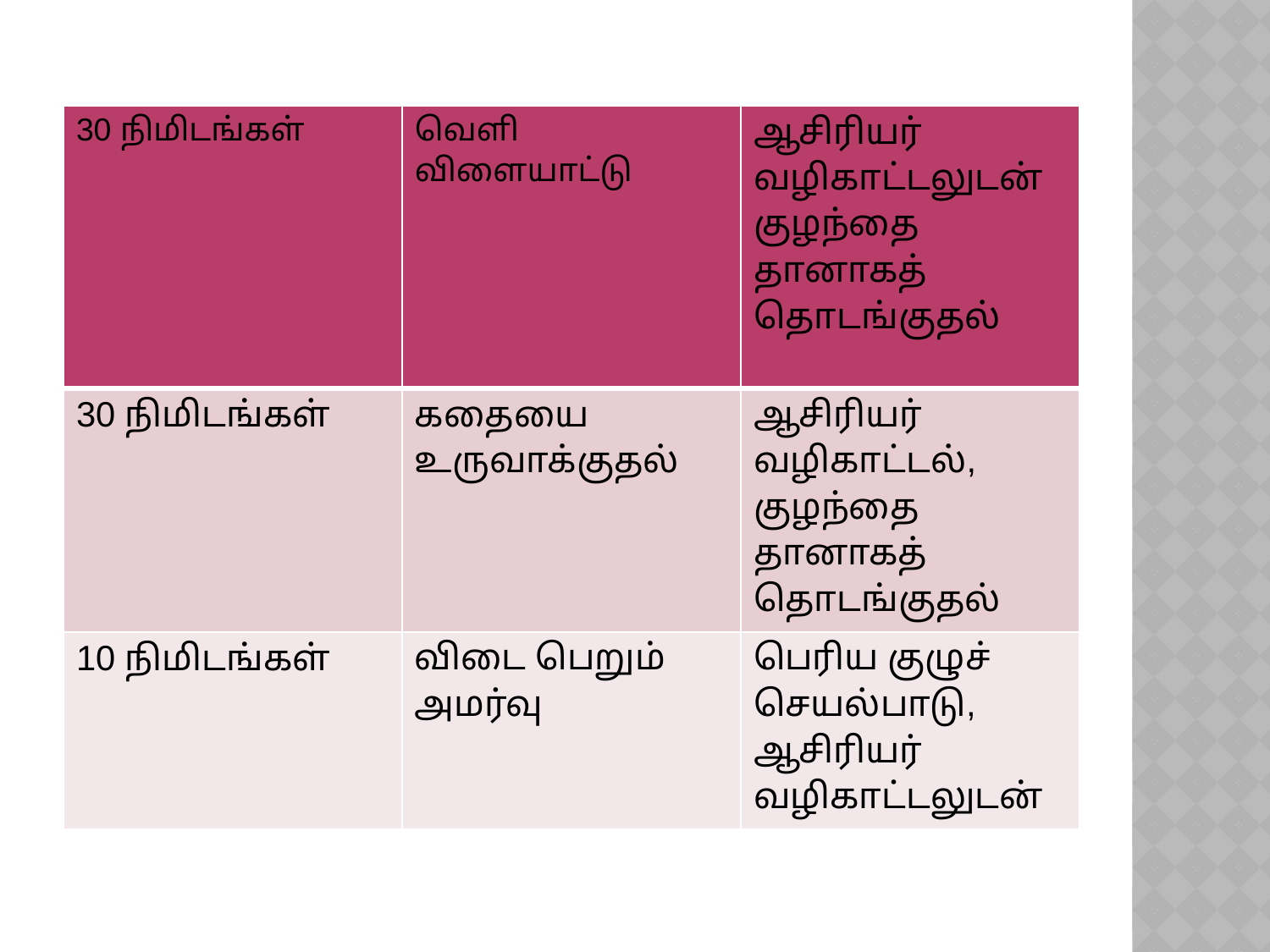

| 30 நிமிடங்கள் | வெளி விளையாட்டு | ஆசிரியர் வழிகாட்டலுடன் குழந்தை தானாகத் தொடங்குதல் |
| --- | --- | --- |
| 30 நிமிடங்கள் | கதையை உருவாக்குதல் | ஆசிரியர் வழிகாட்டல், குழந்தை தானாகத் தொடங்குதல் |
| 10 நிமிடங்கள் | விடை பெறும் அமர்வு | பெரிய குழுச் செயல்பாடு, ஆசிரியர் வழிகாட்டலுடன் |